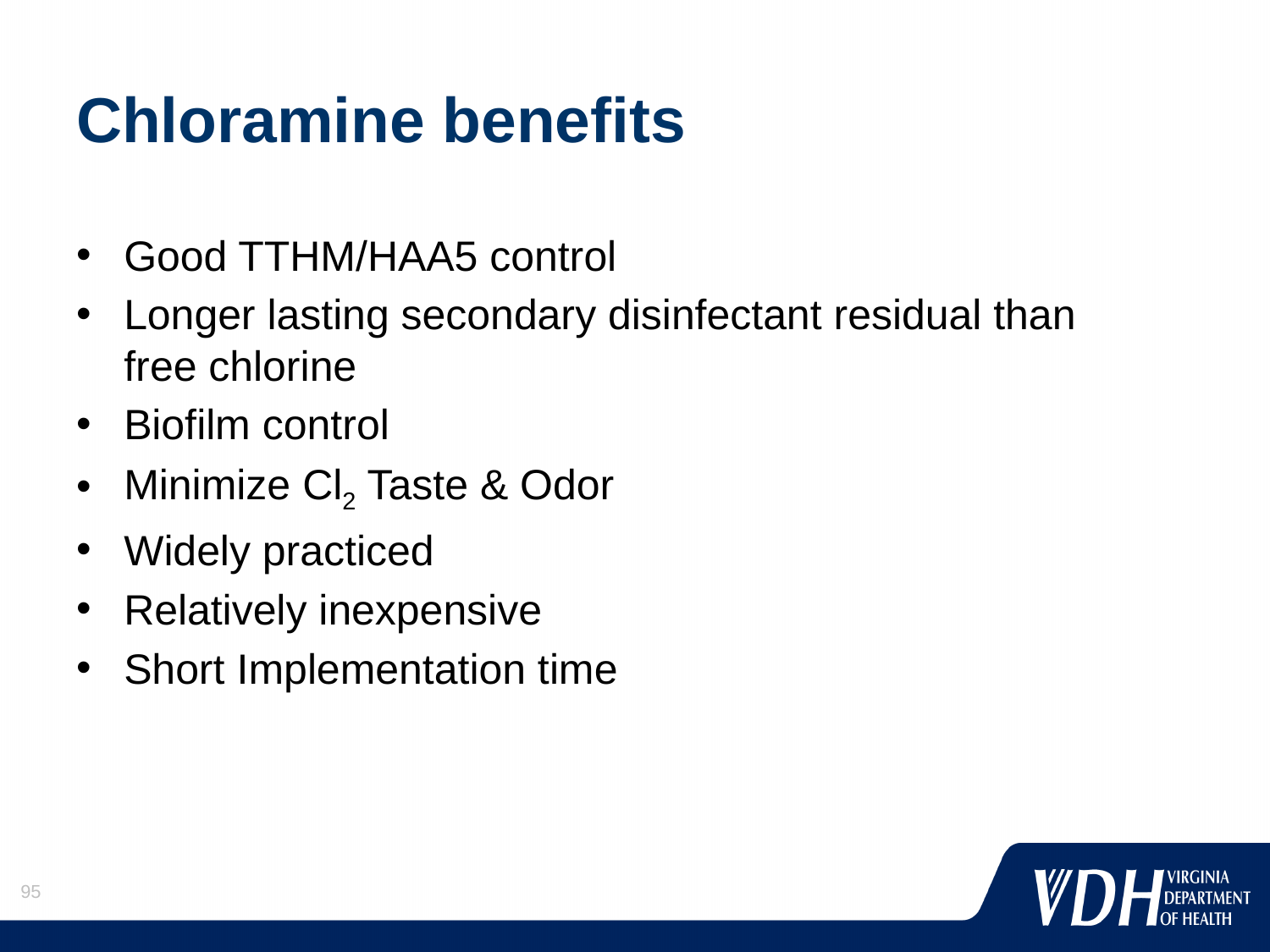

# Chloramine benefits
Good TTHM/HAA5 control
Longer lasting secondary disinfectant residual than free chlorine
Biofilm control
Minimize Cl2 Taste & Odor
Widely practiced
Relatively inexpensive
Short Implementation time
95